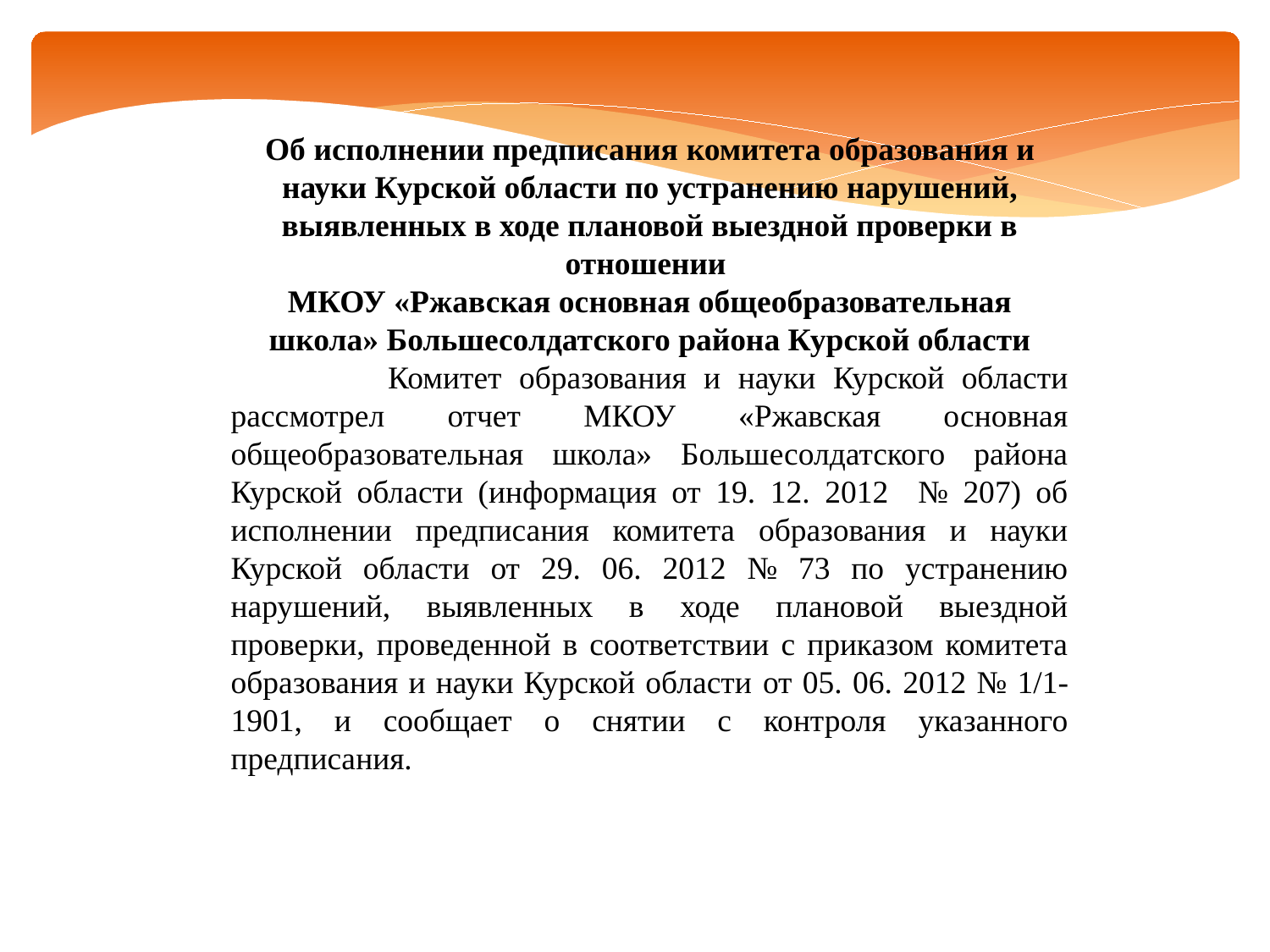

Об исполнении предписания комитета образования и науки Курской области по устранению нарушений, выявленных в ходе плановой выездной проверки в отношении
МКОУ «Ржавская основная общеобразовательная школа» Большесолдатского района Курской области
         Комитет образования и науки Курской области рассмотрел отчет МКОУ «Ржавская основная общеобразовательная школа» Большесолдатского района Курской области (информация от 19. 12. 2012  № 207) об исполнении предписания комитета образования и науки Курской области от 29. 06. 2012 № 73 по устранению нарушений, выявленных в ходе плановой выездной проверки, проведенной в соответствии с приказом комитета образования и науки Курской области от 05. 06. 2012 № 1/1-1901, и сообщает о снятии с контроля указанного предписания.